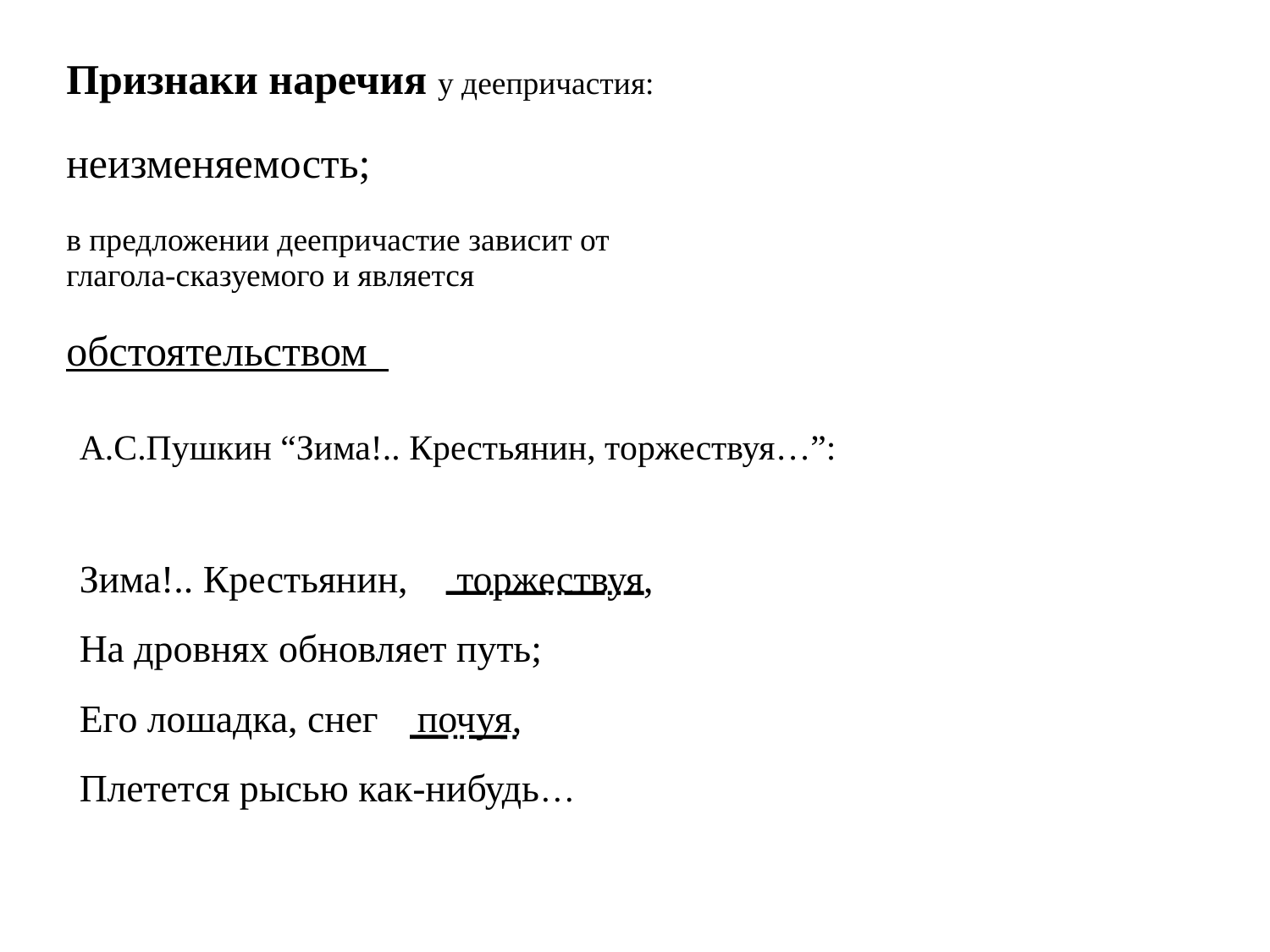

Признаки наречия у деепричастия:

неизменяемость;

в предложении деепричастие зависит от
глагола-сказуемого и является

обстоятельством
А.С.Пушкин “Зима!.. Крестьянин, торжествуя…”:

Зима!.. Крестьянин,     торжествуя,
На дровнях обновляет путь;
Его лошадка, снег    почуя,
Плетется рысью как-нибудь…